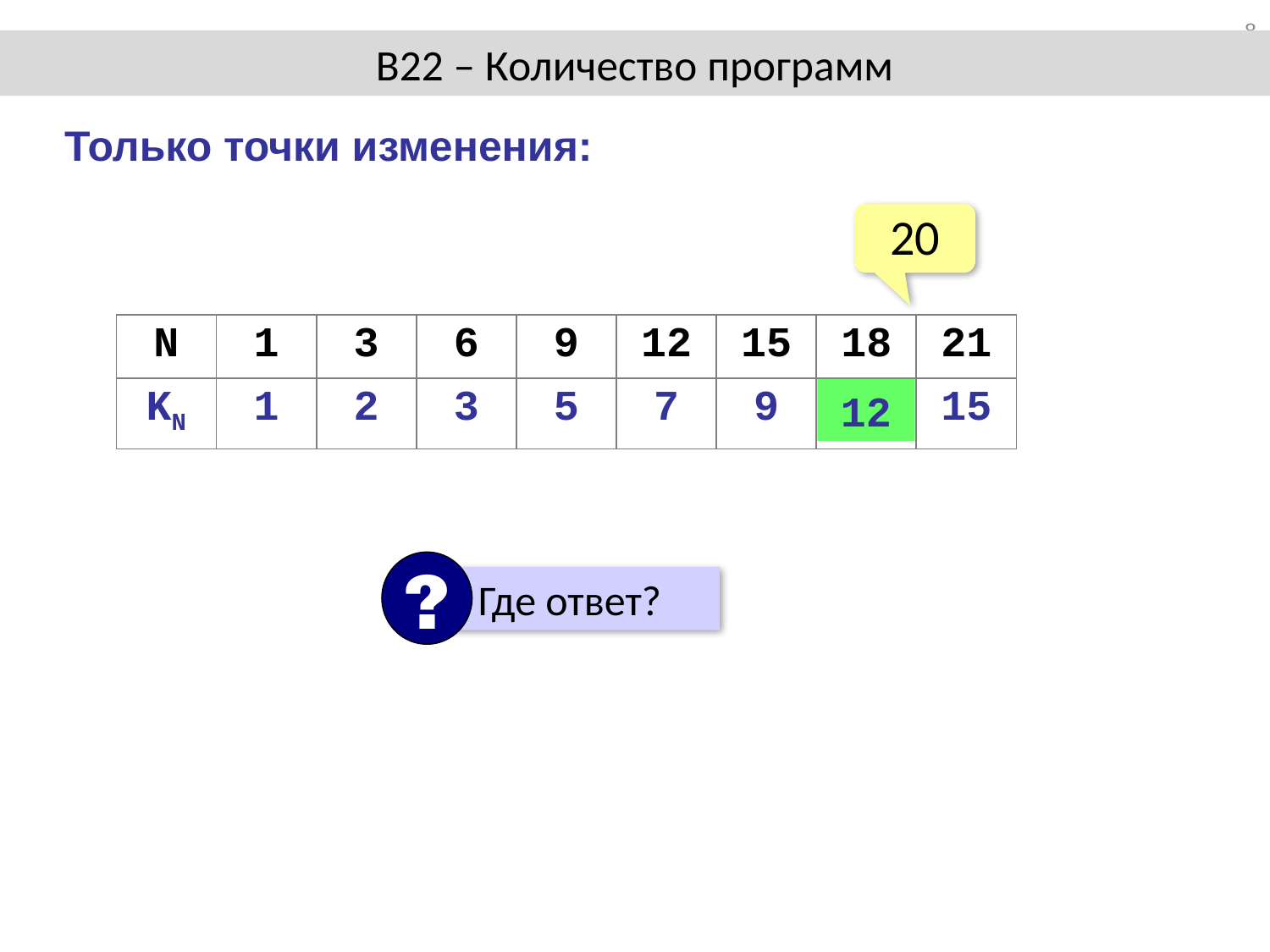

8
В22 – Количество программ
#
Только точки изменения:
20
| N | 1 | 3 | 6 | 9 | 12 | 15 | 18 | 21 |
| --- | --- | --- | --- | --- | --- | --- | --- | --- |
| KN | 1 | 2 | 3 | 5 | 7 | 9 | 12 | 15 |
12
?
  Где ответ?